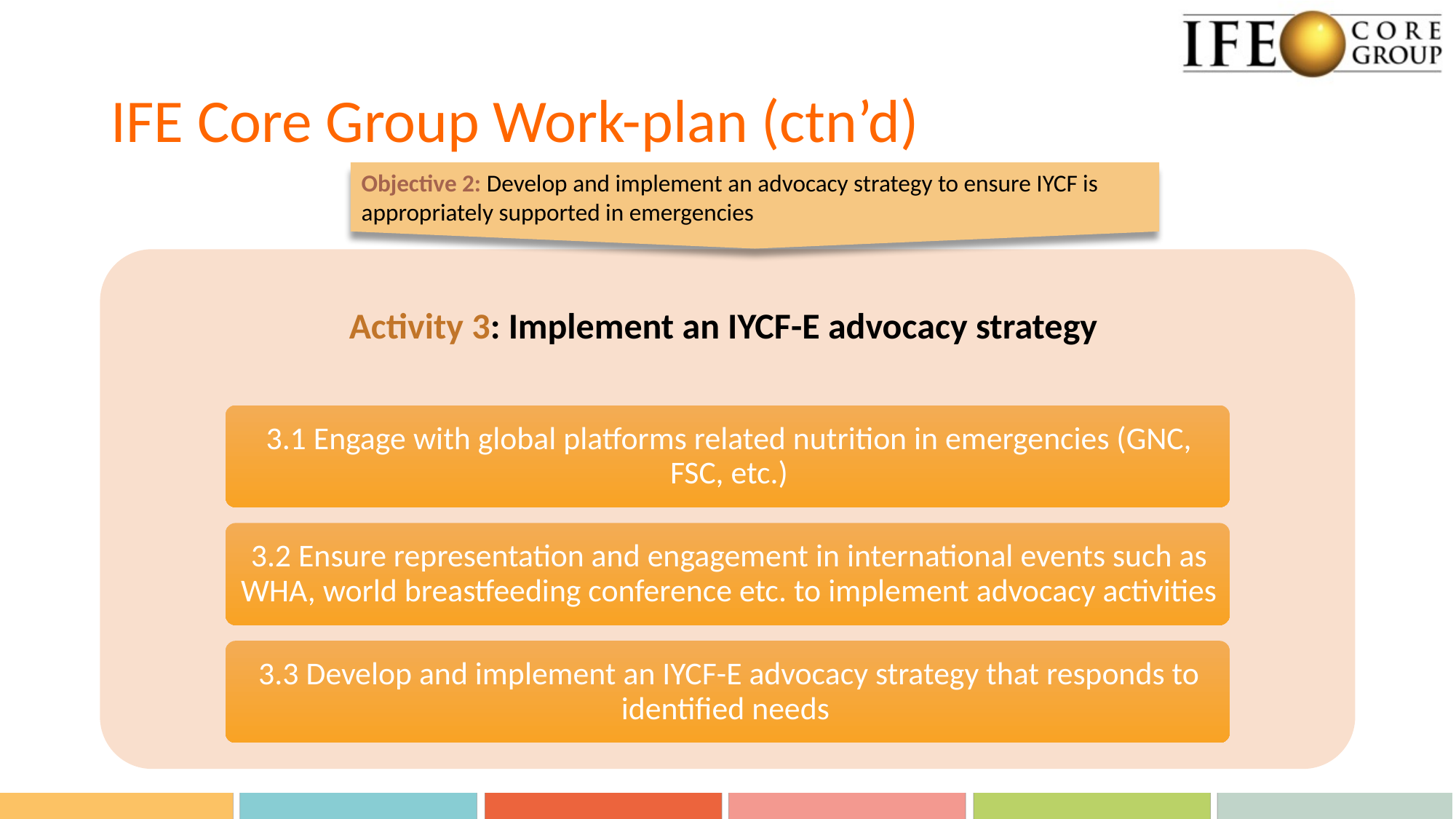

# IFE Core Group Work-plan (ctn’d)
Objective 2: Develop and implement an advocacy strategy to ensure IYCF is appropriately supported in emergencies
Activity 3: Implement an IYCF-E advocacy strategy
3.1 Engage with global platforms related nutrition in emergencies (GNC, FSC, etc.)
3.2 Ensure representation and engagement in international events such as WHA, world breastfeeding conference etc. to implement advocacy activities
3.3 Develop and implement an IYCF-E advocacy strategy that responds to identified needs